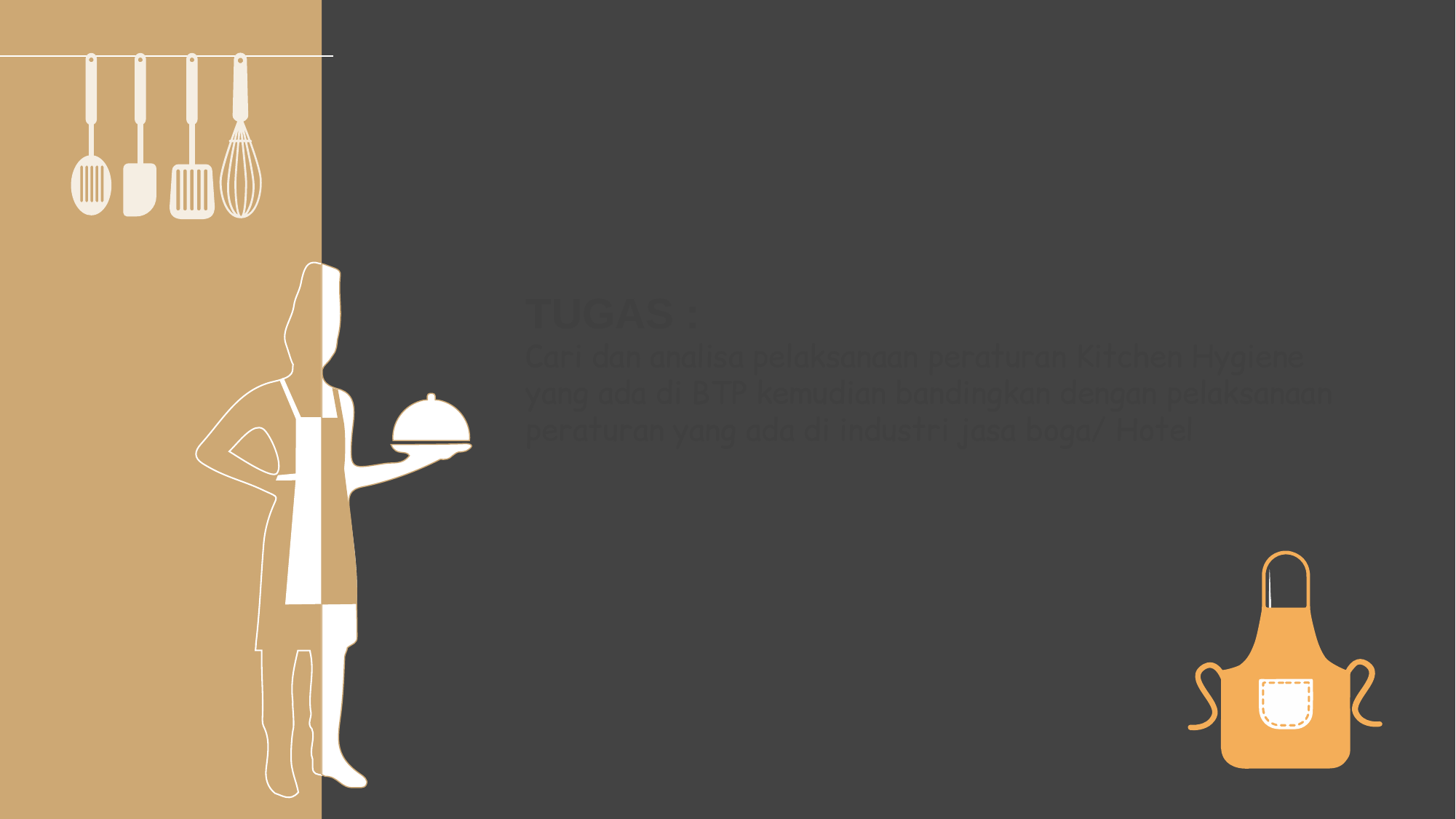

TUGAS :
Cari dan analisa pelaksanaan peraturan Kitchen Hygiene yang ada di BTP kemudian bandingkan dengan pelaksanaan peraturan yang ada di industri jasa boga/ Hotel